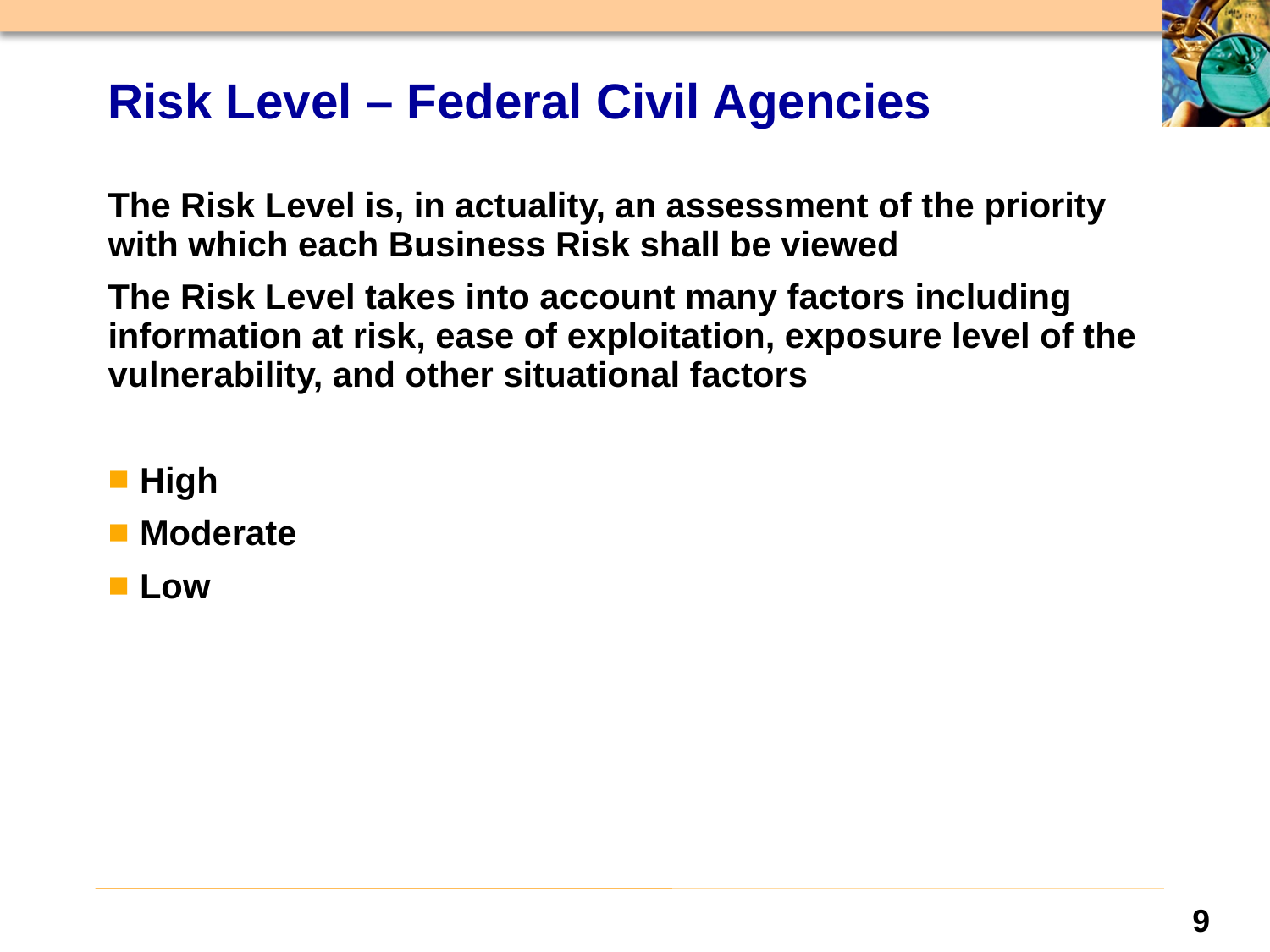

# Risk Level – Federal Civil Agencies
The Risk Level is, in actuality, an assessment of the priority with which each Business Risk shall be viewed
The Risk Level takes into account many factors including  information at risk, ease of exploitation, exposure level of the vulnerability, and other situational factors

High
Moderate
Low